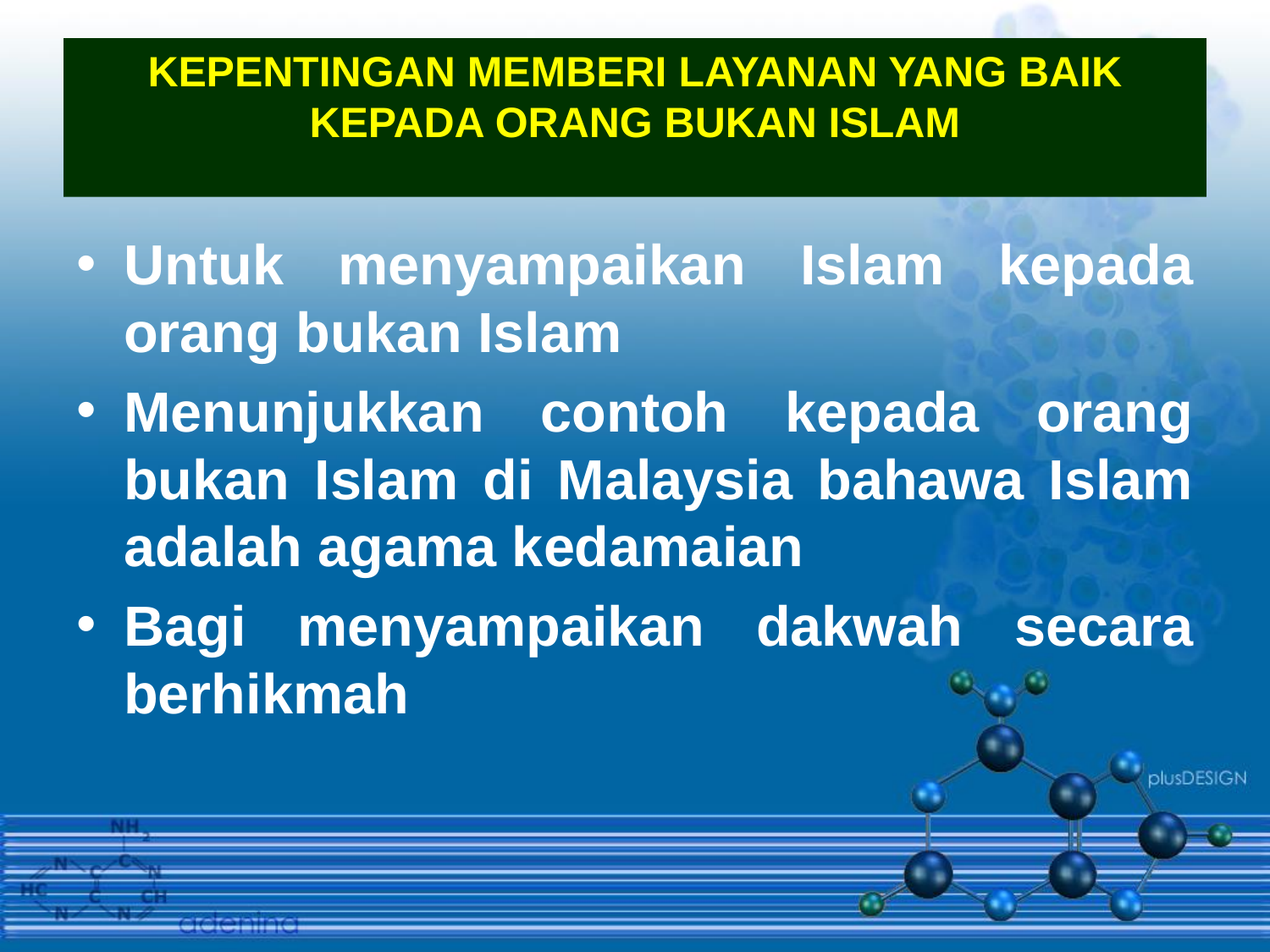

# KEPENTINGAN MEMBERI LAYANAN YANG BAIK KEPADA ORANG BUKAN ISLAM
Untuk menyampaikan Islam kepada orang bukan Islam
Menunjukkan contoh kepada orang bukan Islam di Malaysia bahawa Islam adalah agama kedamaian
Bagi menyampaikan dakwah secara berhikmah